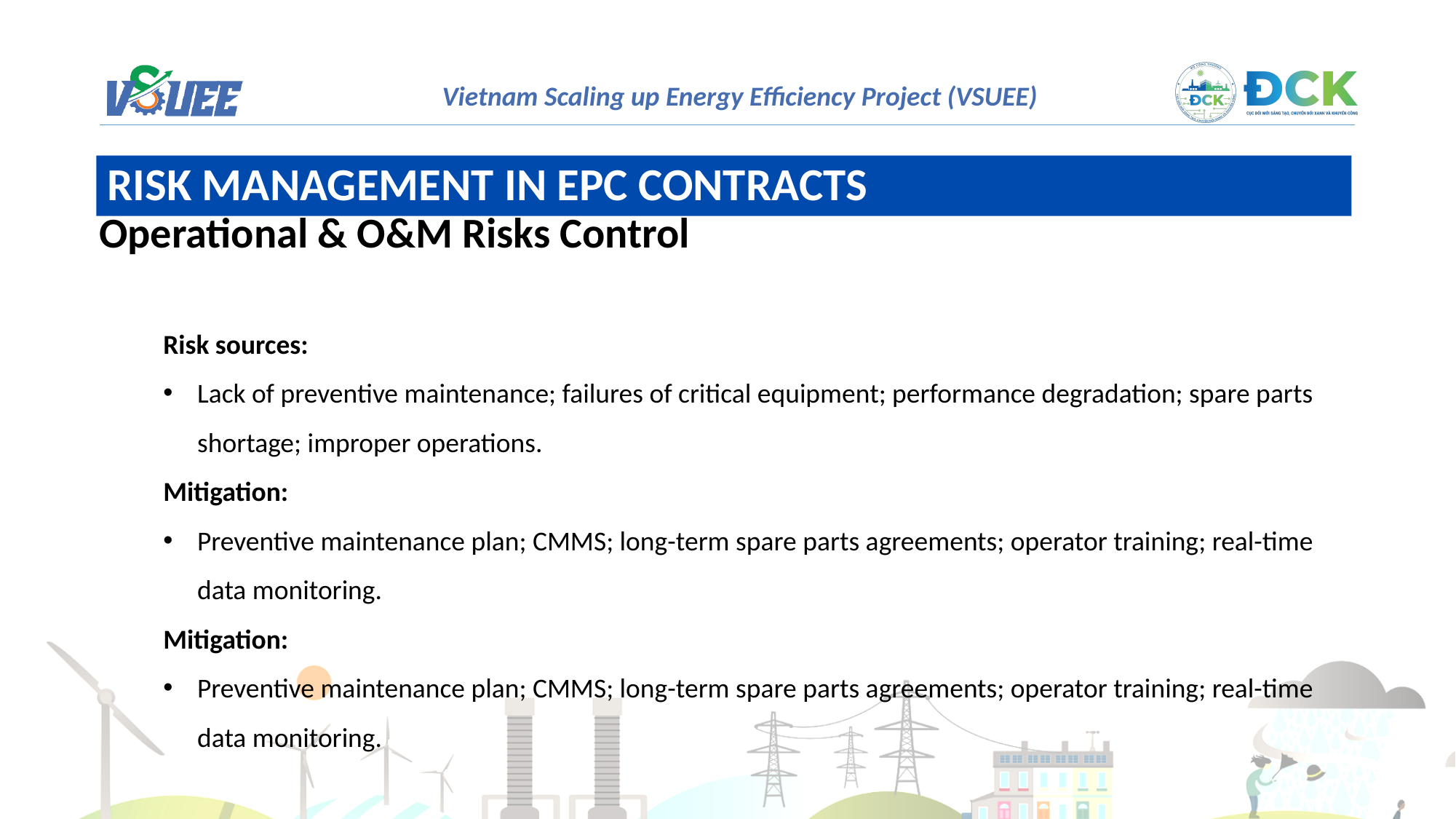

RISK MANAGEMENT IN EPC CONTRACTS
Operational & O&M Risks Control
Risk sources:
Lack of preventive maintenance; failures of critical equipment; performance degradation; spare parts shortage; improper operations.
Mitigation:
Preventive maintenance plan; CMMS; long-term spare parts agreements; operator training; real-time data monitoring.
Mitigation:
Preventive maintenance plan; CMMS; long-term spare parts agreements; operator training; real-time data monitoring.